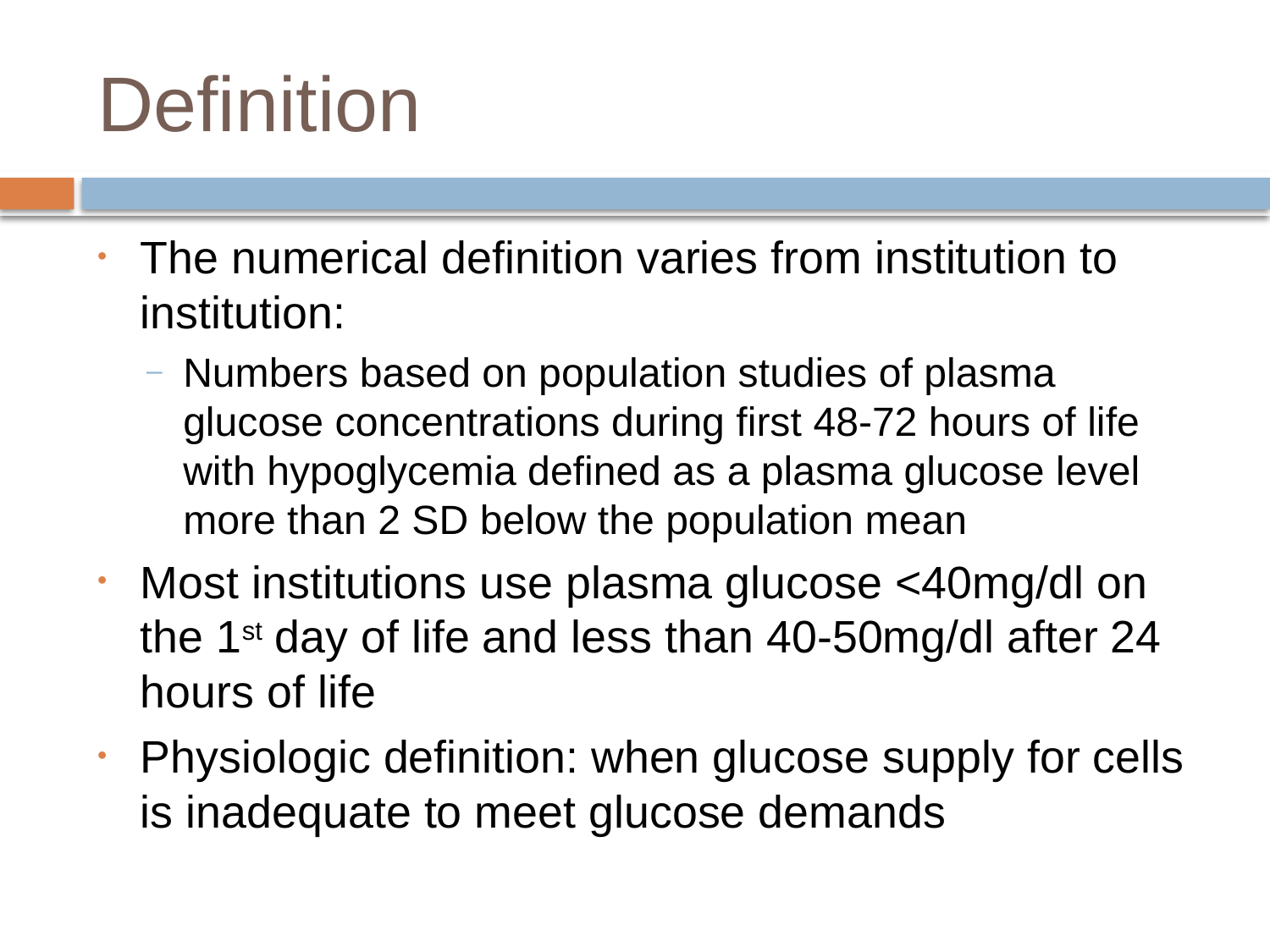

# Definition
The numerical definition varies from institution to institution:
Numbers based on population studies of plasma glucose concentrations during first 48-72 hours of life with hypoglycemia defined as a plasma glucose level more than 2 SD below the population mean
Most institutions use plasma glucose <40mg/dl on the 1st day of life and less than 40-50mg/dl after 24 hours of life
Physiologic definition: when glucose supply for cells is inadequate to meet glucose demands